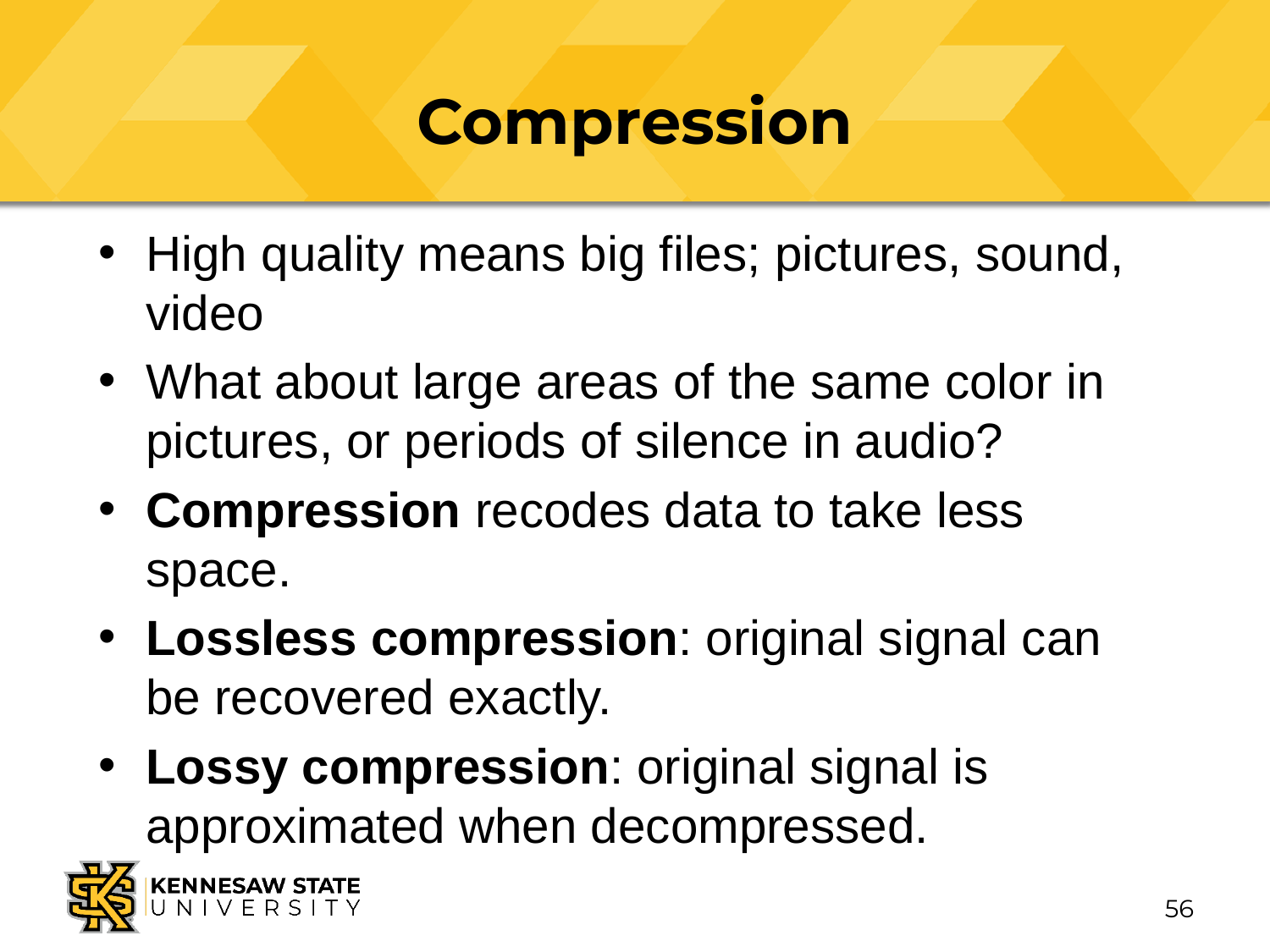

# Compression
High quality means big files; pictures, sound, video
What about large areas of the same color in pictures, or periods of silence in audio?
Compression recodes data to take less space.
Lossless compression: original signal can be recovered exactly.
Lossy compression: original signal is approximated when decompressed.
56